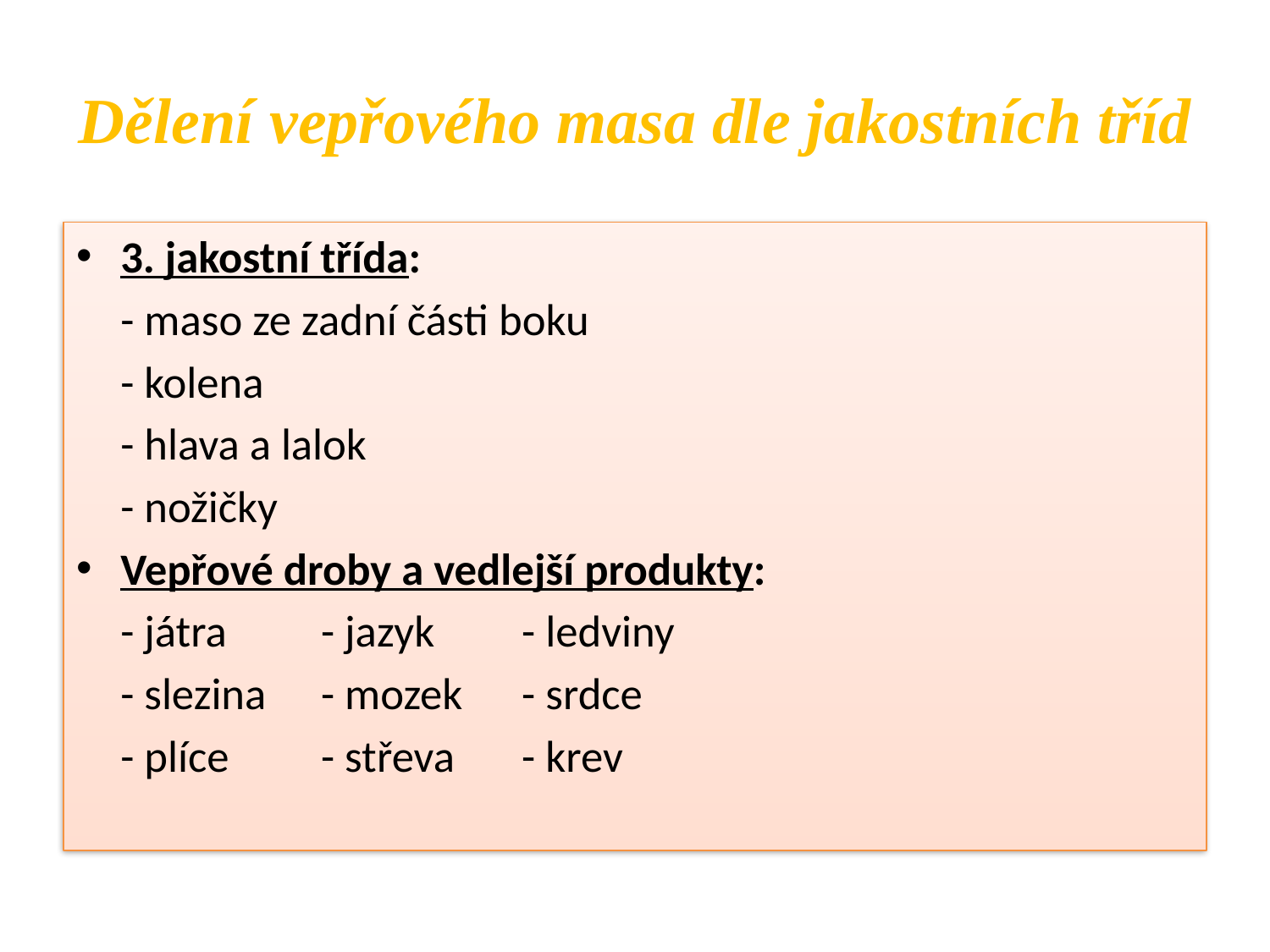

# Dělení vepřového masa dle jakostních tříd
3. jakostní třída:
	- maso ze zadní části boku
	- kolena
	- hlava a lalok
	- nožičky
Vepřové droby a vedlejší produkty:
	- játra		- jazyk			- ledviny
	- slezina		- mozek		- srdce
	- plíce		- střeva		- krev